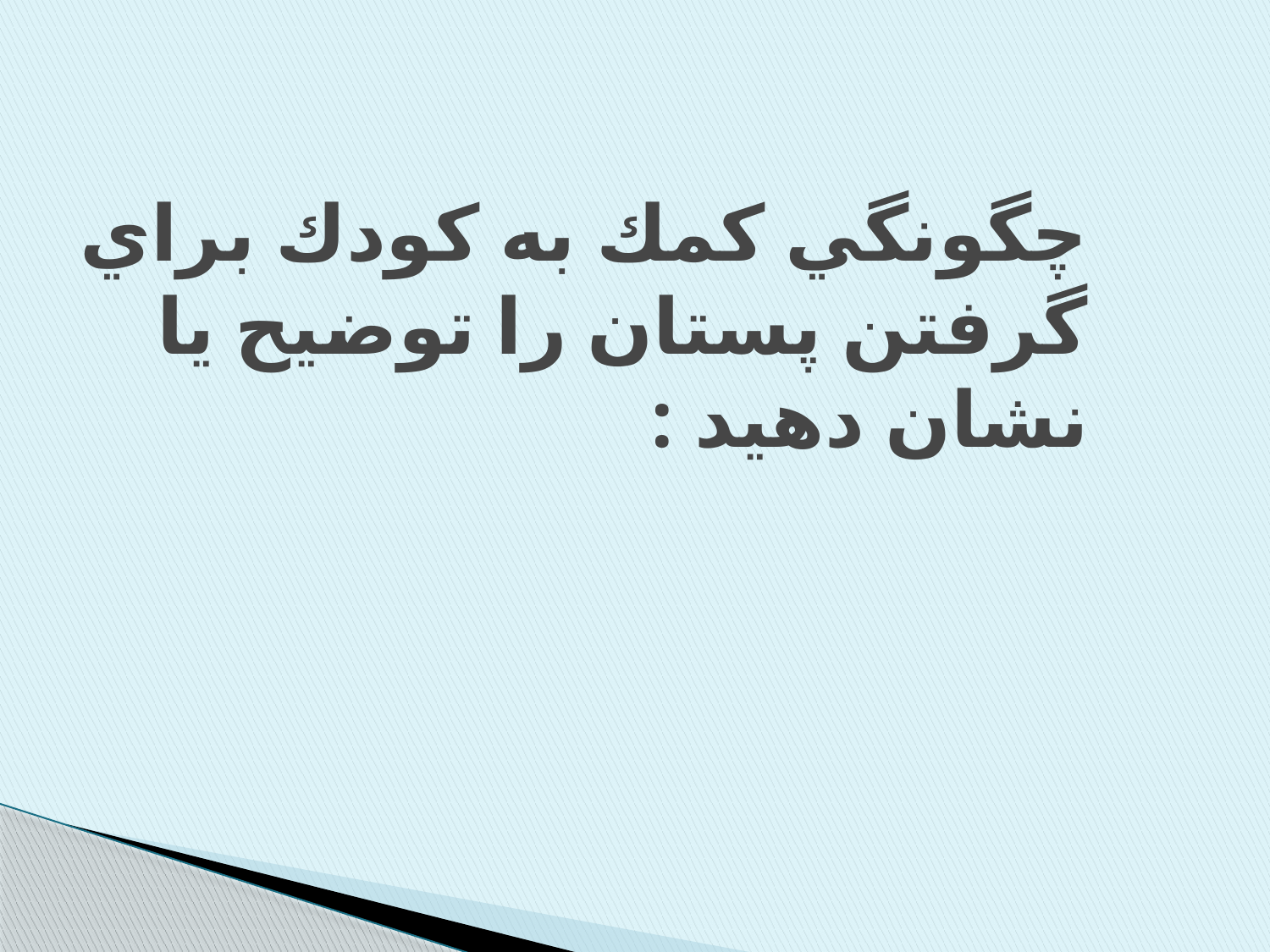

# چگونگي كمك به كودك براي گرفتن پستان را توضيح يا نشان دهيد :